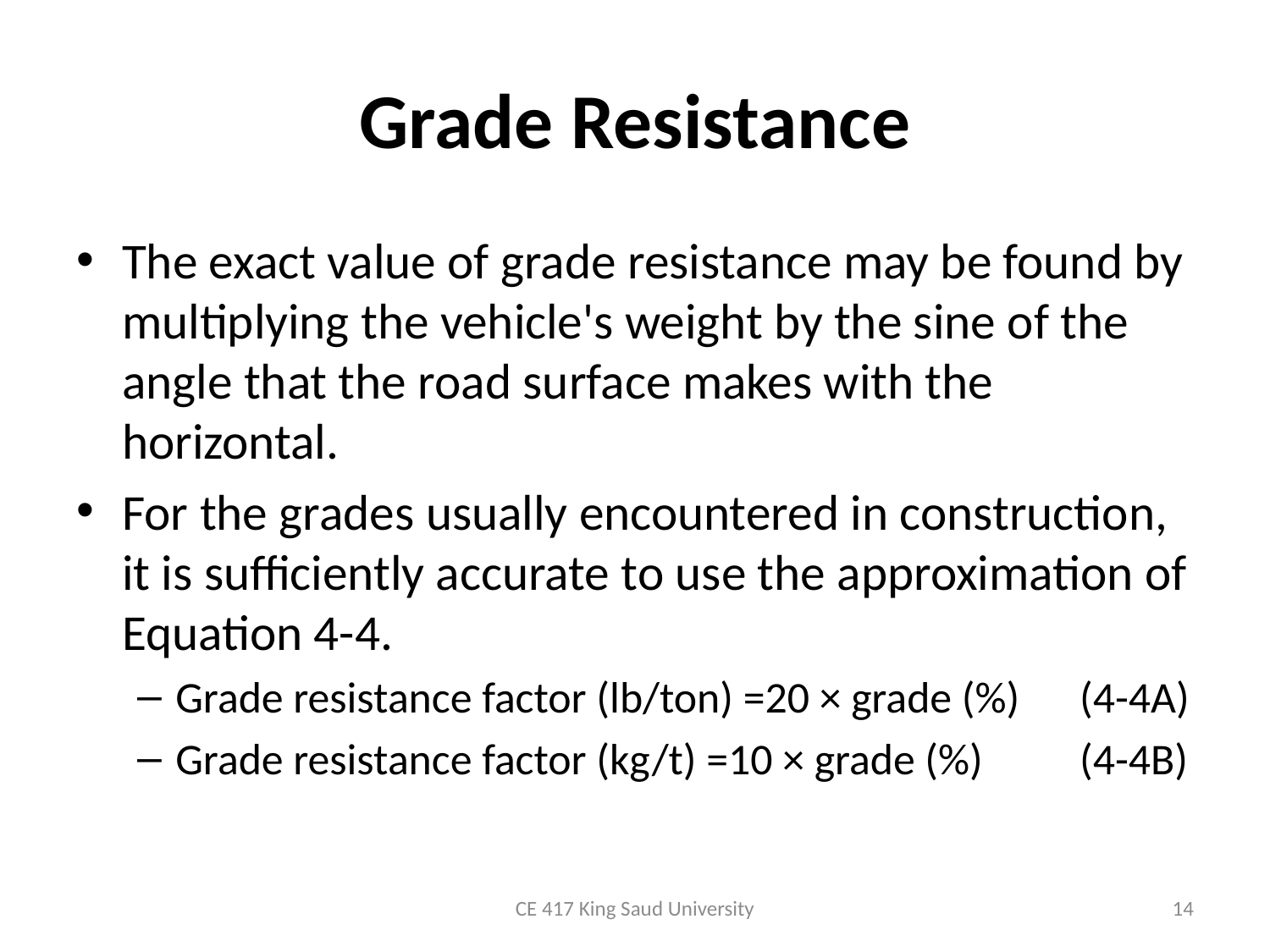

# Grade Resistance
The exact value of grade resistance may be found by multiplying the vehicle's weight by the sine of the angle that the road surface makes with the horizontal.
For the grades usually encountered in construction, it is sufficiently accurate to use the approximation of Equation 4-4.
Grade resistance factor (lb/ton) =20 × grade (%) 		(4-4A)
Grade resistance factor (kg/t) =10 × grade (%) 		(4-4B)
CE 417 King Saud University
14